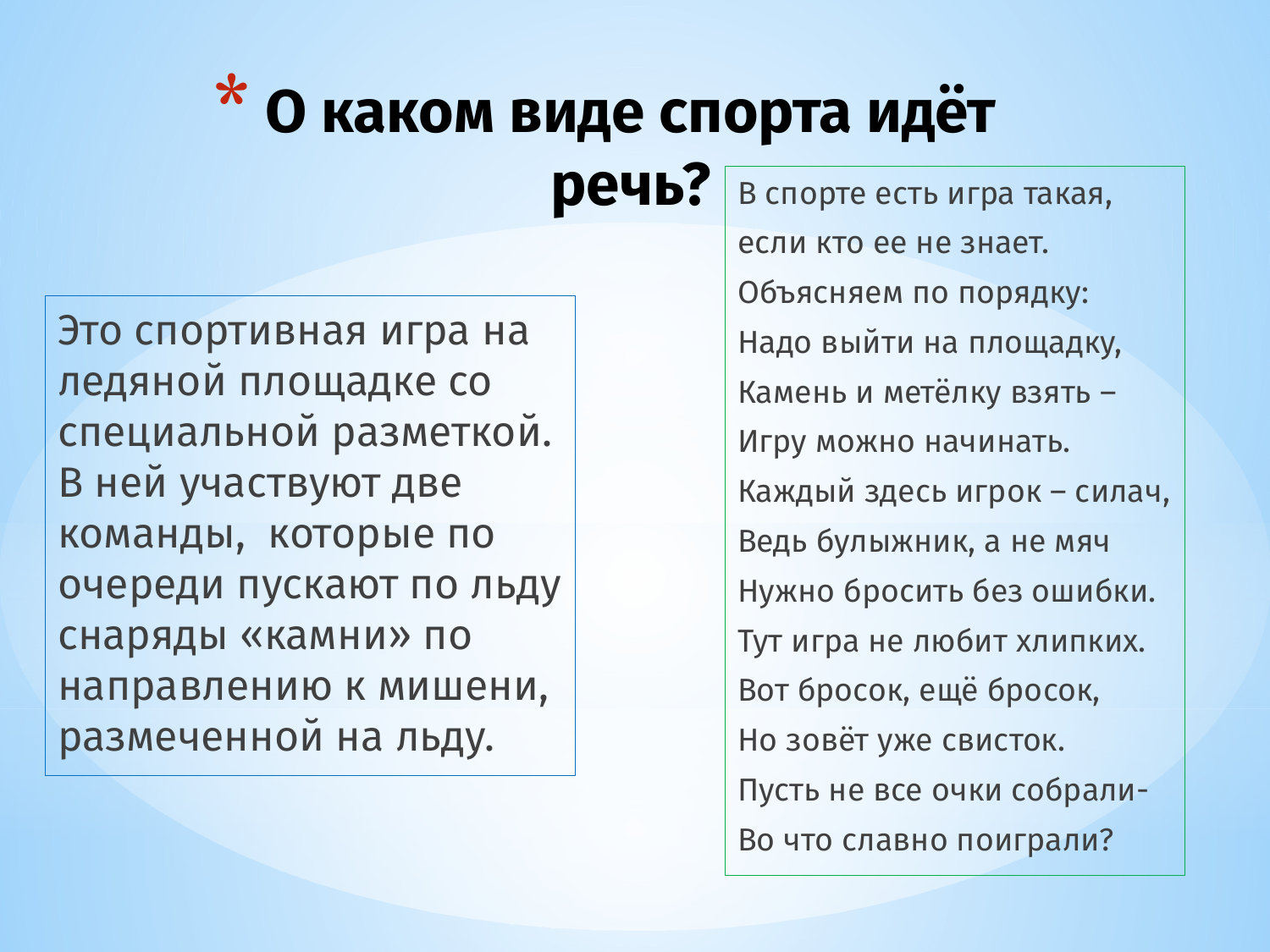

# О каком виде спорта идёт речь?
В спорте есть игра такая,
если кто ее не знает.
Объясняем по порядку:
Надо выйти на площадку,
Камень и метёлку взять –
Игру можно начинать.
Каждый здесь игрок – силач,
Ведь булыжник, а не мяч
Нужно бросить без ошибки.
Тут игра не любит хлипких.
Вот бросок, ещё бросок,
Но зовёт уже свисток.
Пусть не все очки собрали-
Во что славно поиграли?

Это спортивная игра на ледяной площадке со специальной разметкой. В ней участвуют две команды,  которые по очереди пускают по льду снаряды «камни» по направлению к мишени, размеченной на льду.